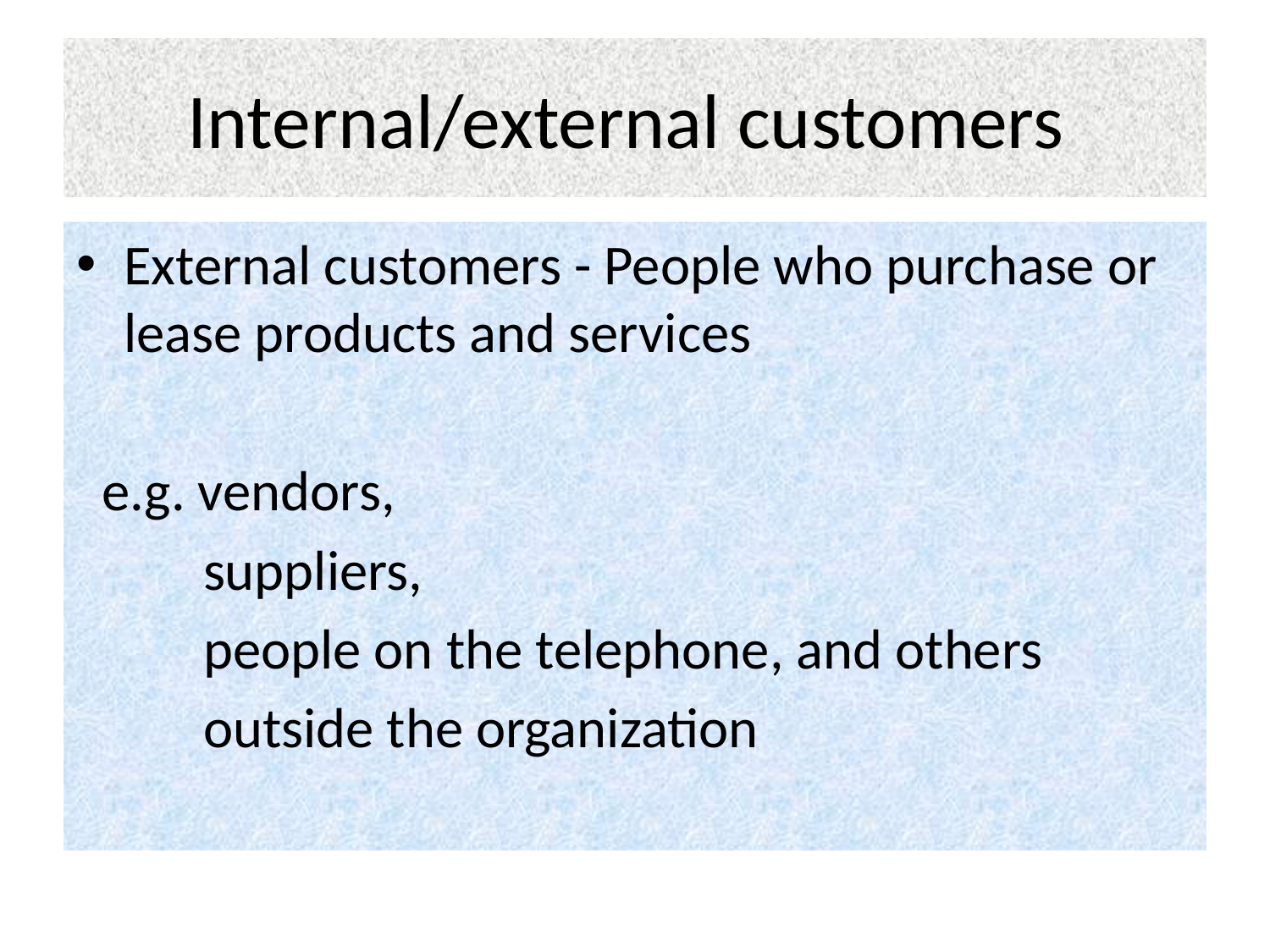

# Internal/external customers
External customers - People who purchase or lease products and services

  e.g. vendors,
          suppliers,
          people on the telephone, and others
          outside the organization